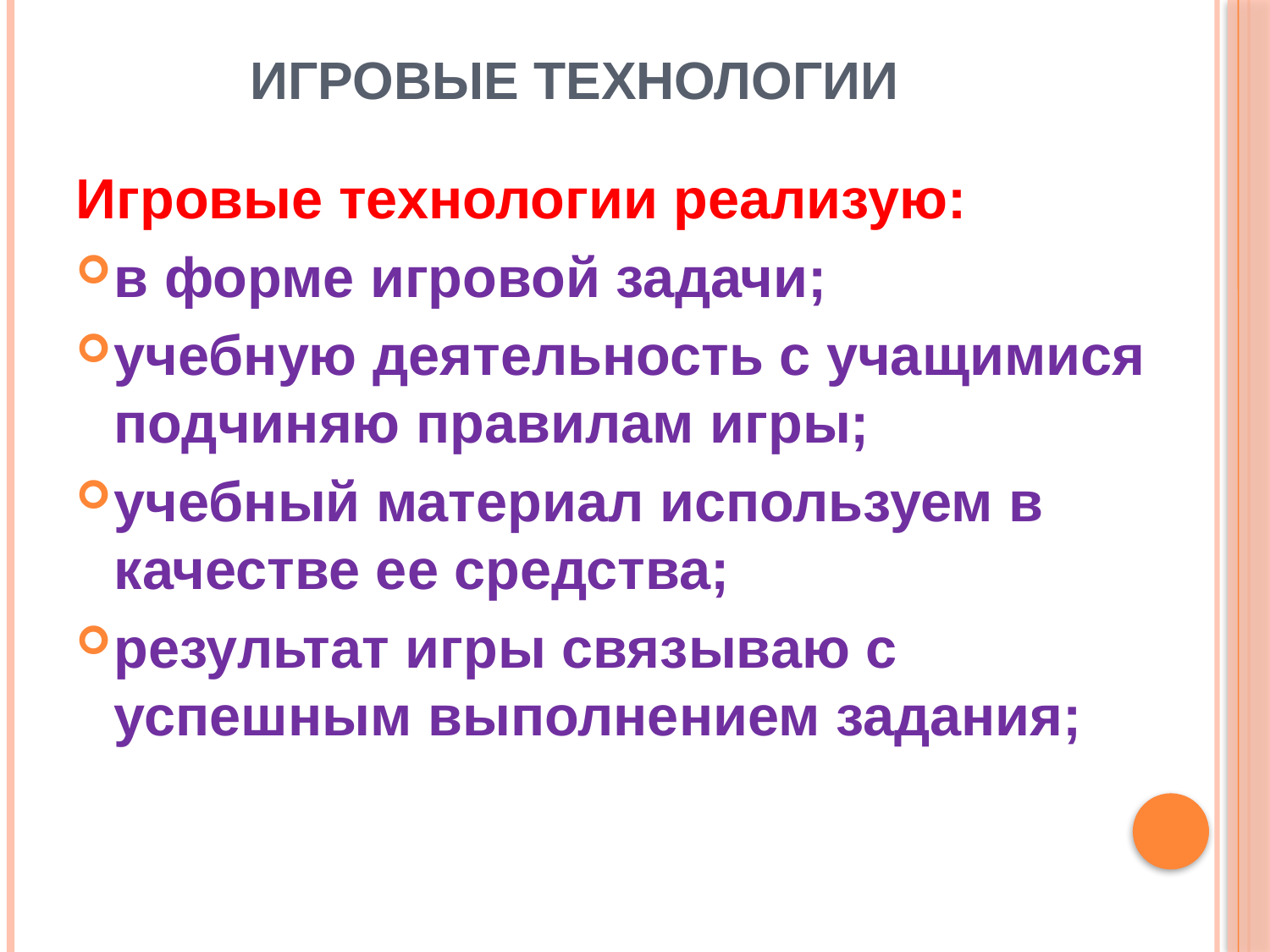

# Игровые технологии
Игровые технологии реализую:
в форме игровой задачи;
учебную деятельность с учащимися подчиняю правилам игры;
учебный материал используем в качестве ее средства;
результат игры связываю с успешным выполнением задания;